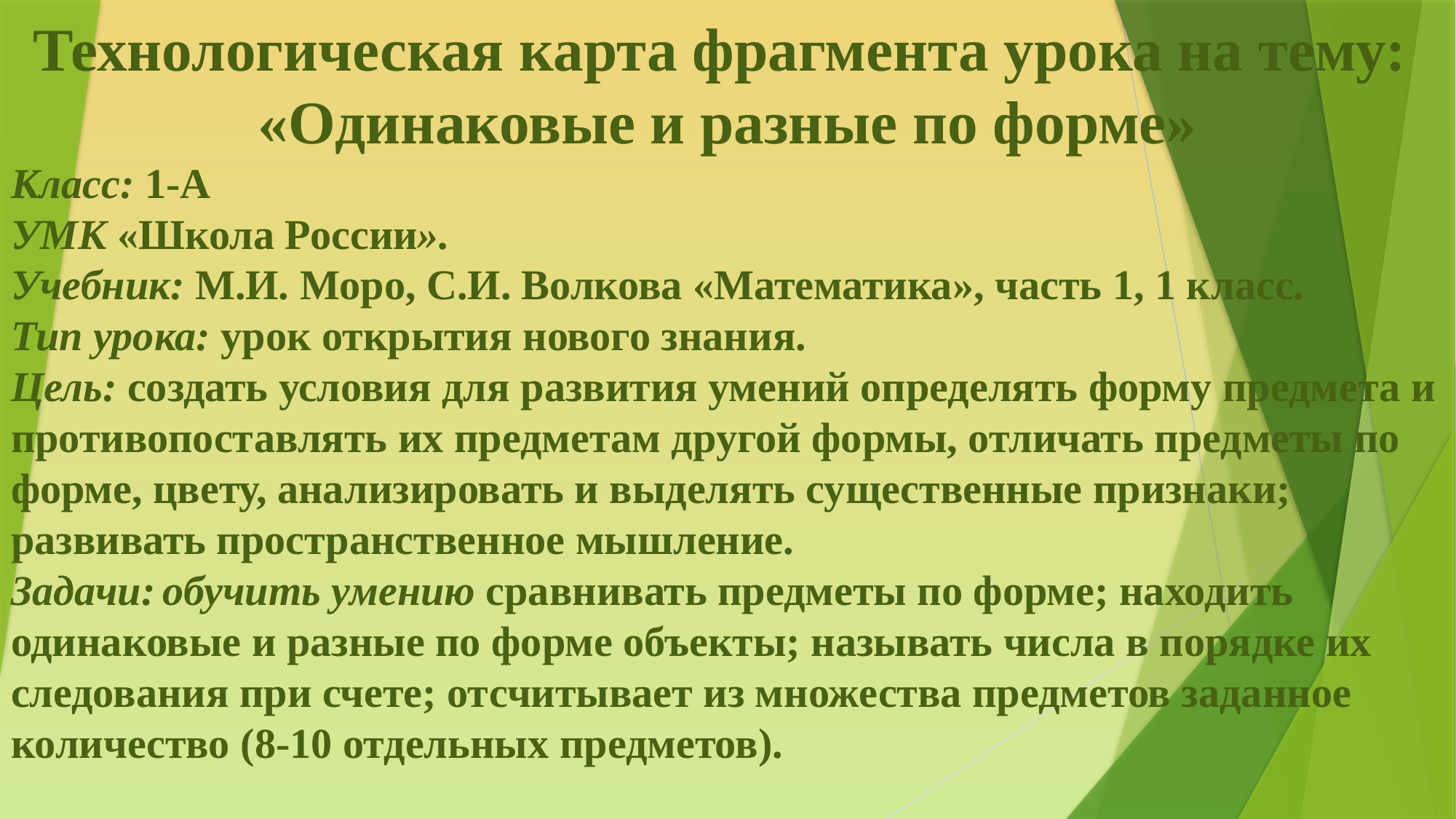

Технологическая карта фрагмента урока на тему:
«Одинаковые и разные по форме»
Класс: 1-А
УМК «Школа России».
Учебник: М.И. Моро, С.И. Волкова «Математика», часть 1, 1 класс.
Тип урока: урок открытия нового знания.
Цель: создать условия для развития умений определять форму предмета и противопоставлять их предметам другой формы, отличать предметы по форме, цвету, анализировать и выделять существенные признаки; развивать пространственное мышление.
Задачи: обучить умению сравнивать предметы по форме; находить одинаковые и разные по форме объекты; называть числа в порядке их следования при счете; отсчитывает из множества предметов заданное количество (8-10 отдельных предметов).